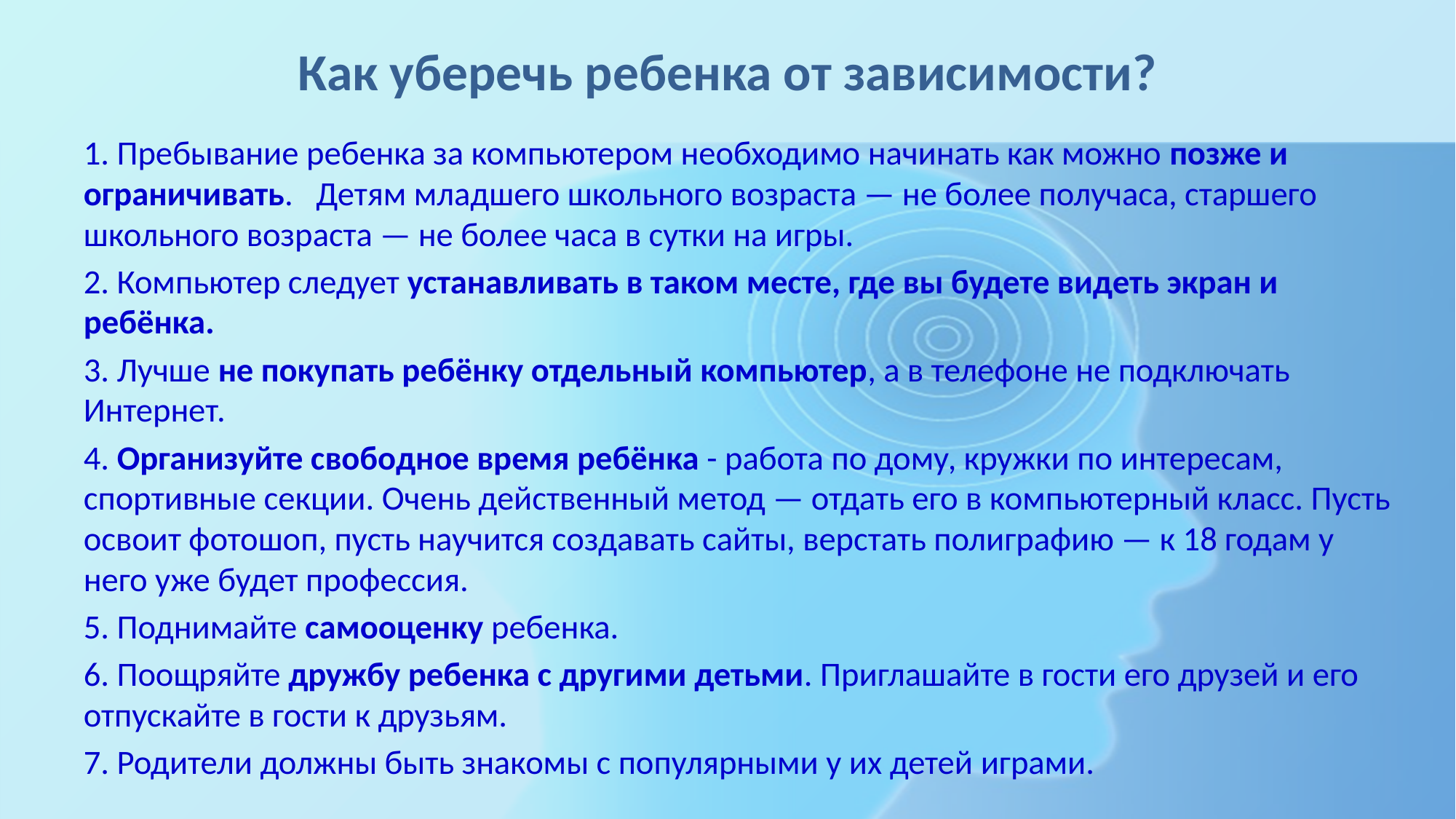

# Как уберечь ребенка от зависимости?
1. Пребывание ребенка за компьютером необходимо начинать как можно позже и ограничивать.   Детям младшего школьного возраста — не более получаса, старшего школьного возраста — не более часа в сутки на игры.
2. Компьютер следует устанавливать в таком месте, где вы будете видеть экран и ребёнка.
3. Лучше не покупать ребёнку отдельный компьютер, а в телефоне не подключать Интернет.
4. Организуйте свободное время ребёнка - работа по дому, кружки по интересам, спортивные секции. Очень действенный метод — отдать его в компьютерный класс. Пусть освоит фотошоп, пусть научится создавать сайты, верстать полиграфию — к 18 годам у него уже будет профессия.
5. Поднимайте самооценку ребенка.
6. Поощряйте дружбу ребенка с другими детьми. Приглашайте в гости его друзей и его отпускайте в гости к друзьям.
7. Родители должны быть знакомы с популярными у их детей играми.